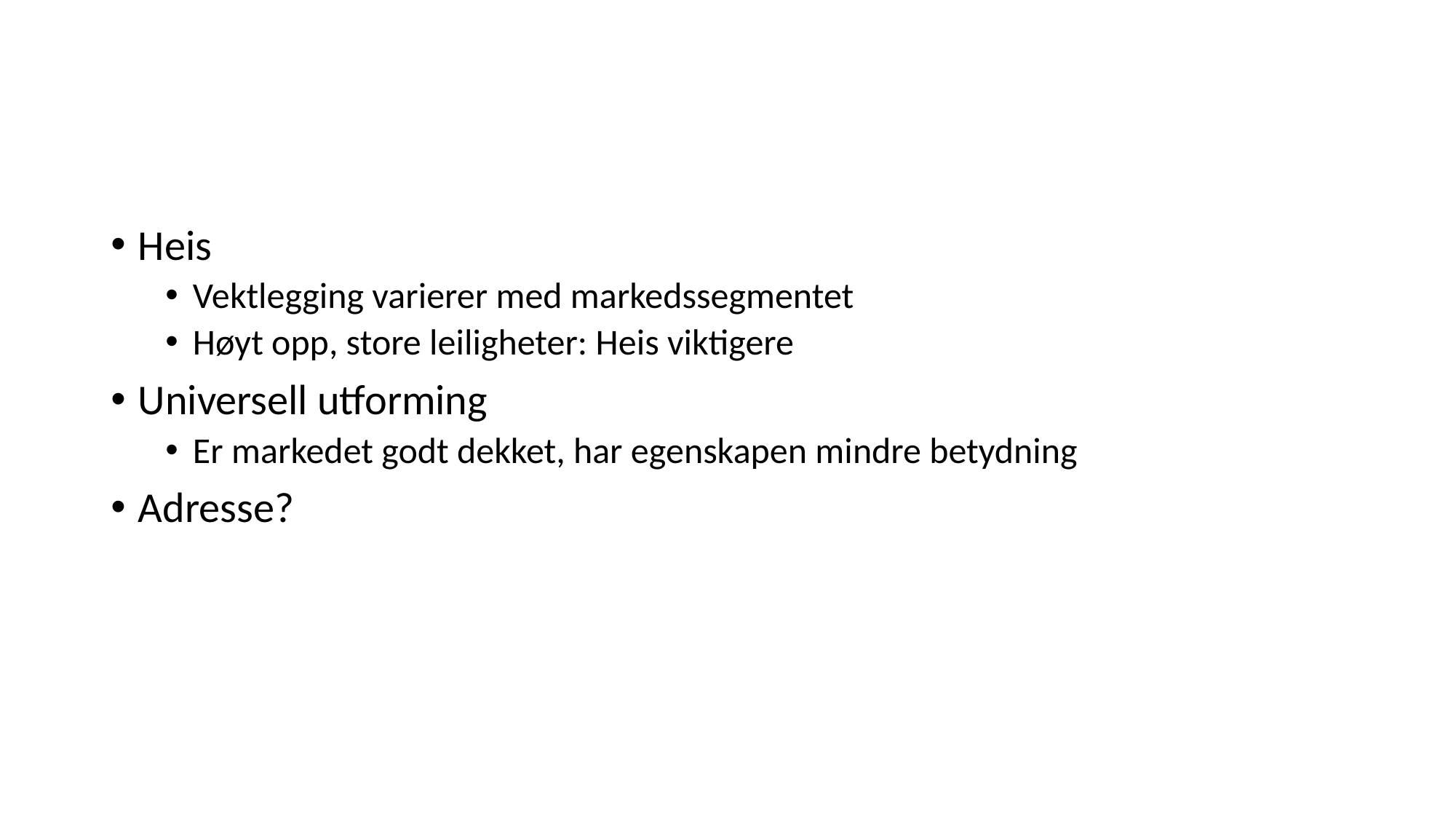

#
Heis
Vektlegging varierer med markedssegmentet
Høyt opp, store leiligheter: Heis viktigere
Universell utforming
Er markedet godt dekket, har egenskapen mindre betydning
Adresse?